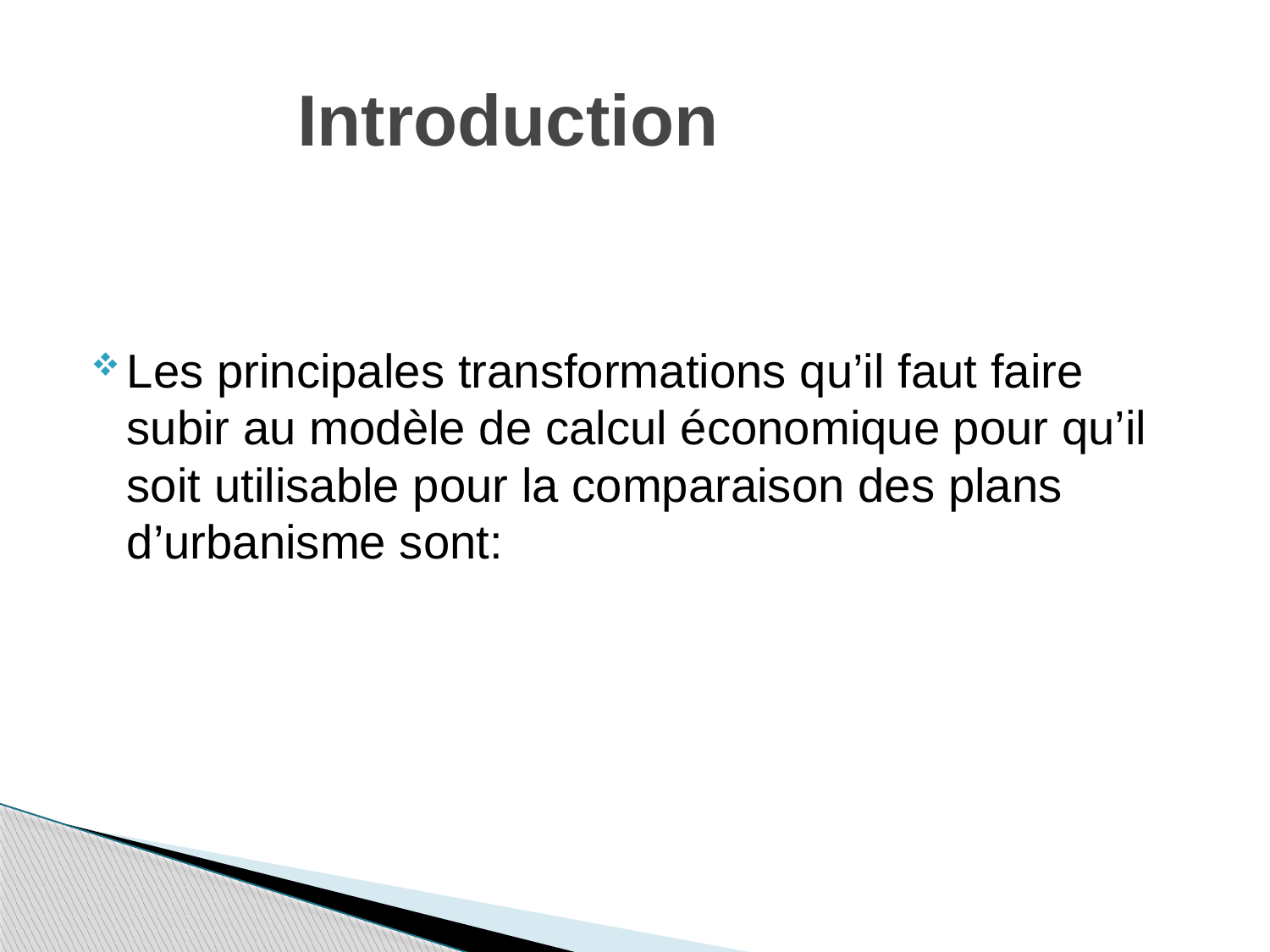

# Introduction

Les principales transformations qu’il faut faire subir au modèle de calcul économique pour qu’il soit utilisable pour la comparaison des plans d’urbanisme sont: